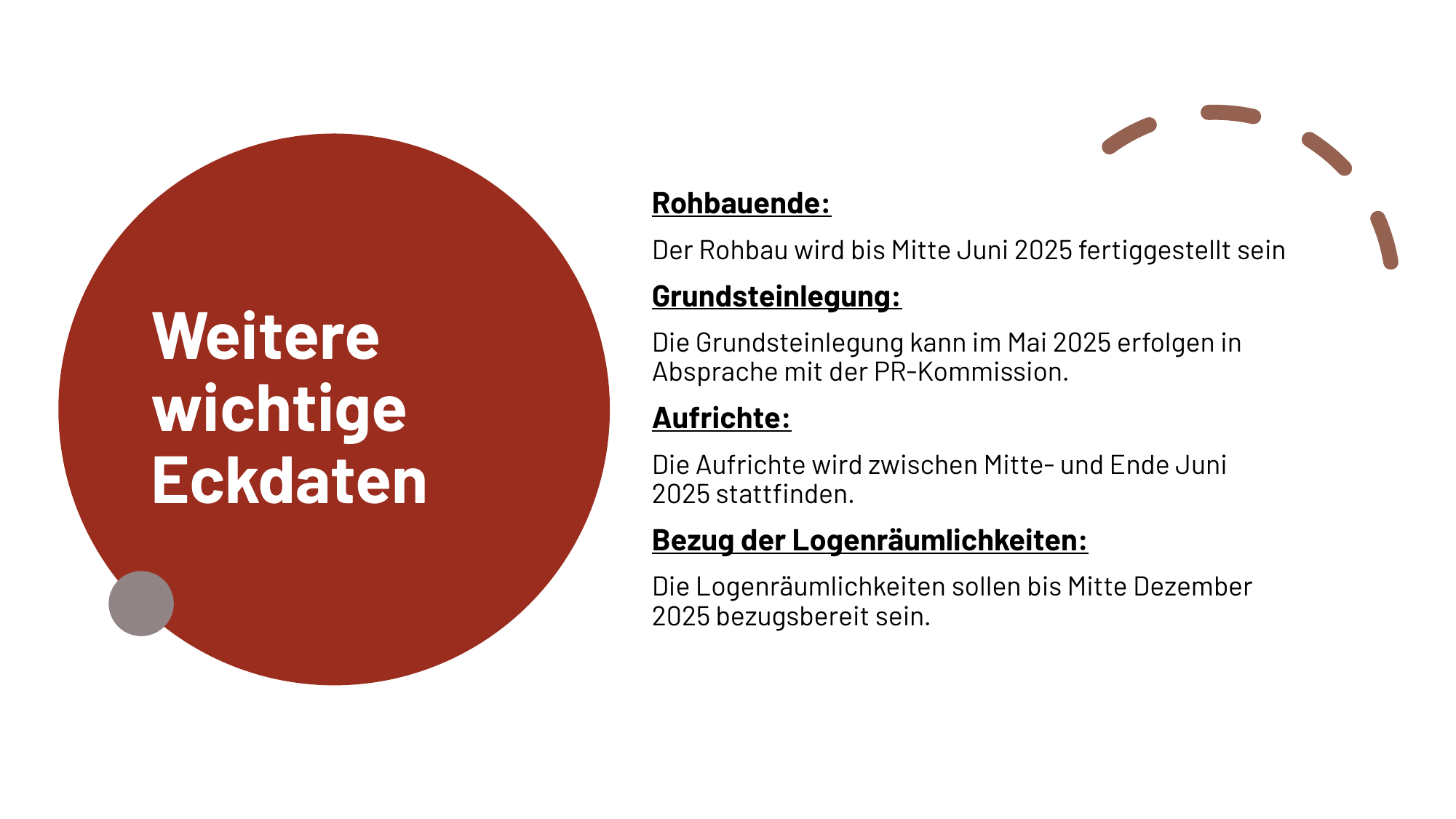

# Weitere wichtige Eckdaten
Rohbauende:
Der Rohbau wird bis Mitte Juni 2025 fertiggestellt sein
Grundsteinlegung:
Die Grundsteinlegung kann im Mai 2025 erfolgen in Absprache mit der PR-Kommission.
Aufrichte:
Die Aufrichte wird zwischen Mitte- und Ende Juni 2025 stattfinden.
Bezug der Logenräumlichkeiten:
Die Logenräumlichkeiten sollen bis Mitte Dezember 2025 bezugsbereit sein.